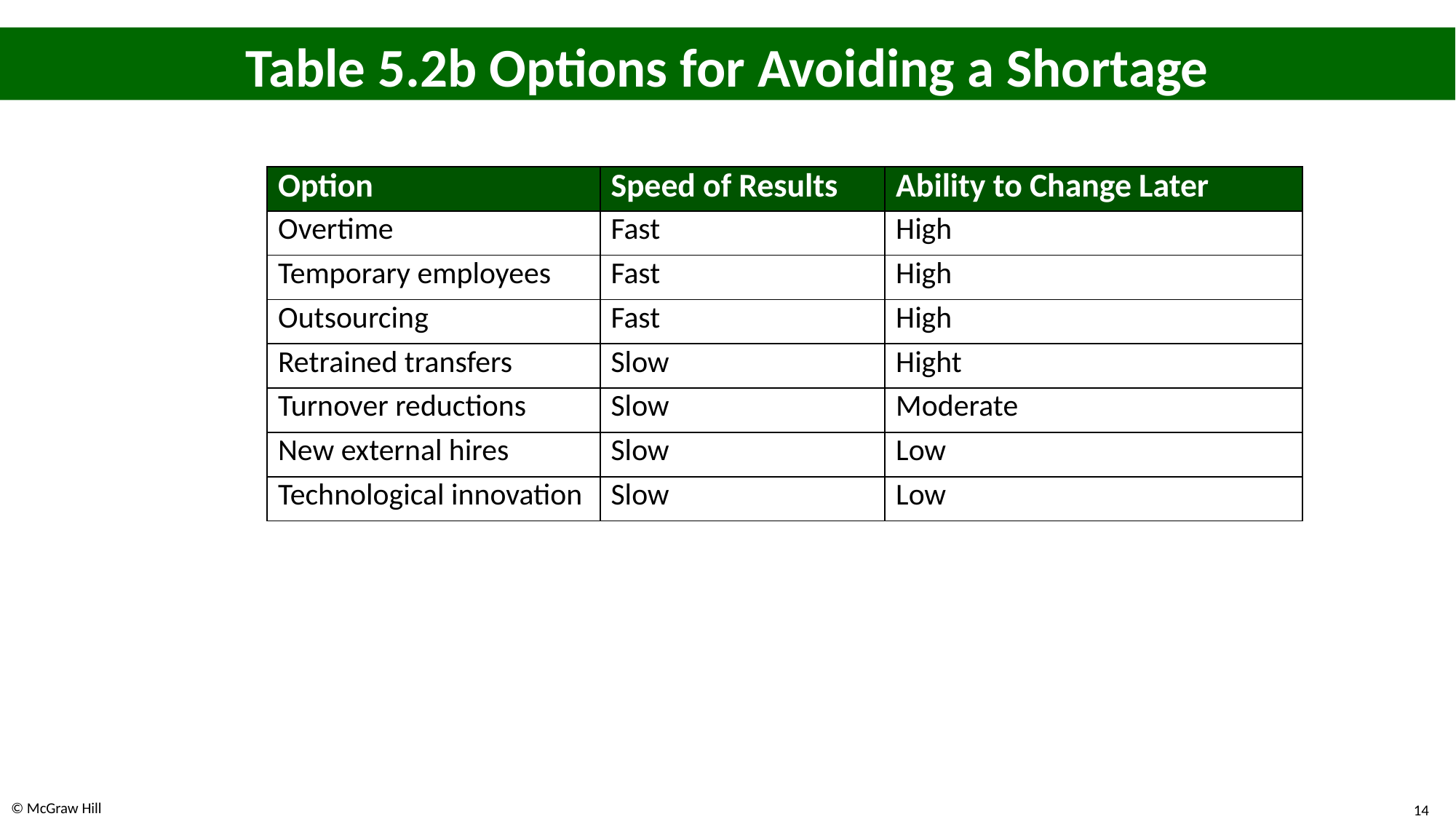

# Table 5.2b Options for Avoiding a Shortage
| Option | Speed of Results | Ability to Change Later |
| --- | --- | --- |
| Overtime | Fast | High |
| Temporary employees | Fast | High |
| Outsourcing | Fast | High |
| Retrained transfers | Slow | Hight |
| Turnover reductions | Slow | Moderate |
| New external hires | Slow | Low |
| Technological innovation | Slow | Low |